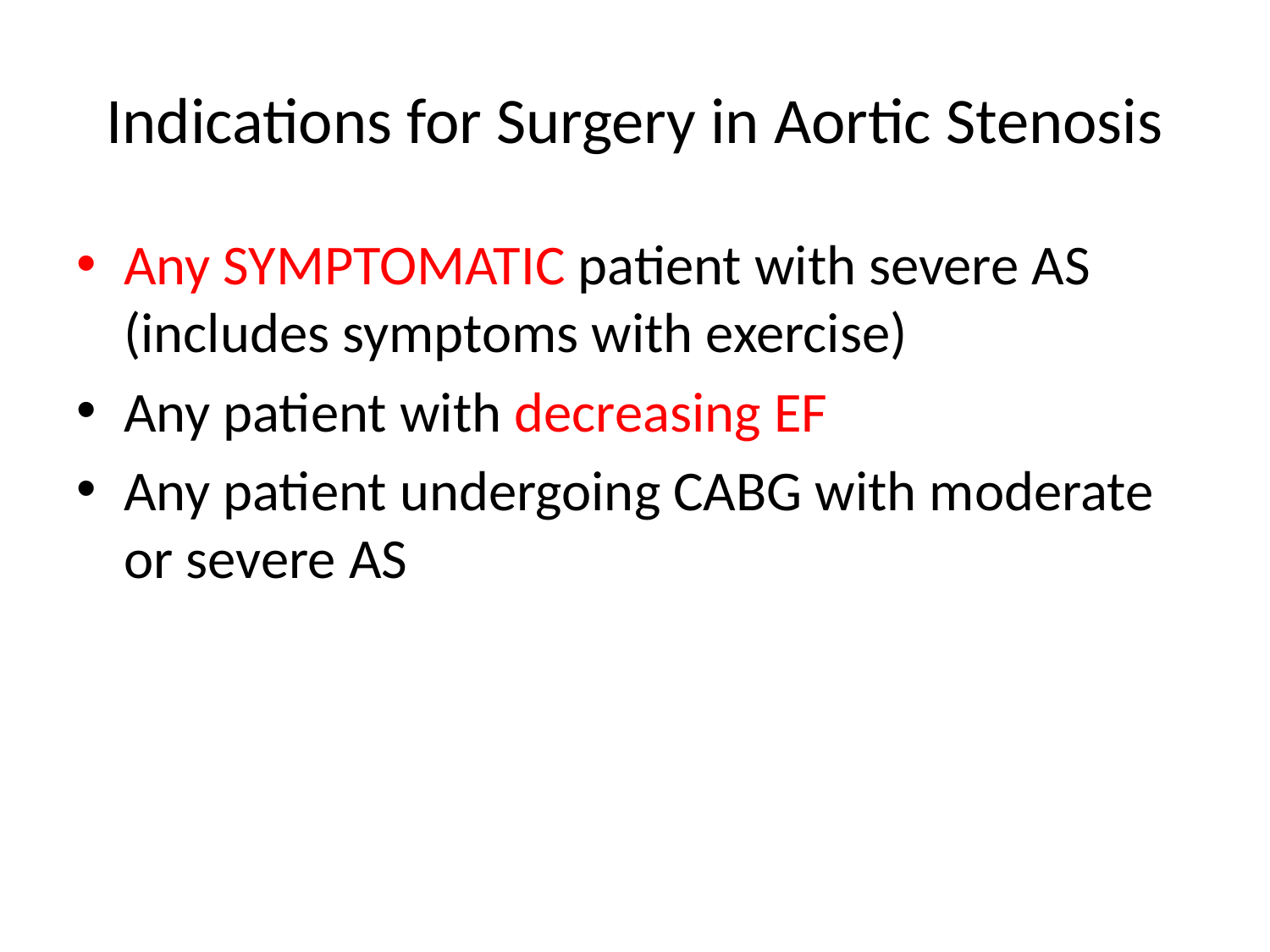

# Indications for Surgery in Aortic Stenosis
Any SYMPTOMATIC patient with severe AS (includes symptoms with exercise)
Any patient with decreasing EF
Any patient undergoing CABG with moderate or severe AS